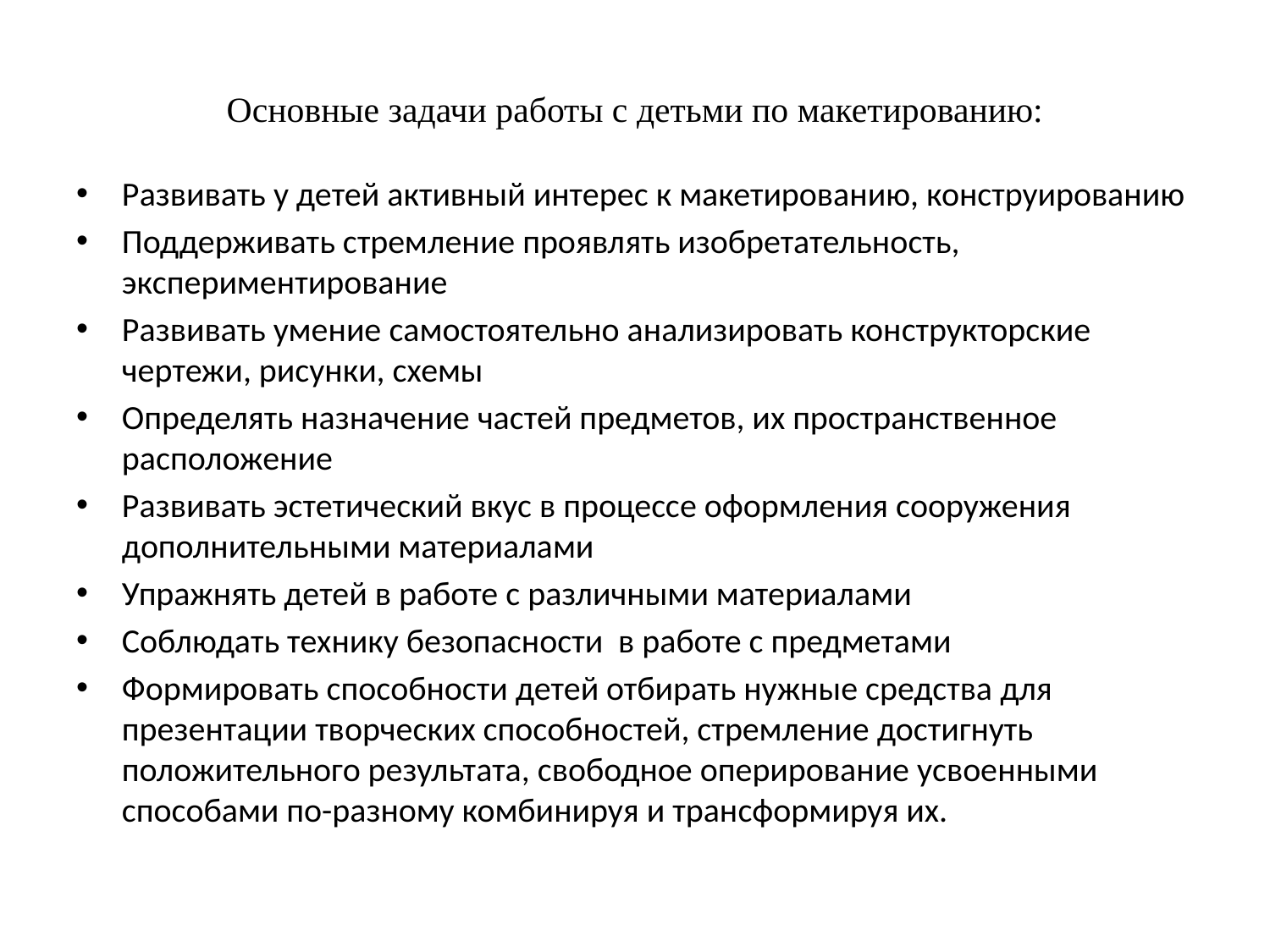

# Основные задачи работы с детьми по макетированию:
Развивать у детей активный интерес к макетированию, конструированию
Поддерживать стремление проявлять изобретательность, экспериментирование
Развивать умение самостоятельно анализировать конструкторские чертежи, рисунки, схемы
Определять назначение частей предметов, их пространственное расположение
Развивать эстетический вкус в процессе оформления сооружения дополнительными материалами
Упражнять детей в работе с различными материалами
Соблюдать технику безопасности  в работе с предметами
Формировать способности детей отбирать нужные средства для презентации творческих способностей, стремление достигнуть положительного результата, свободное оперирование усвоенными способами по-разному комбинируя и трансформируя их.